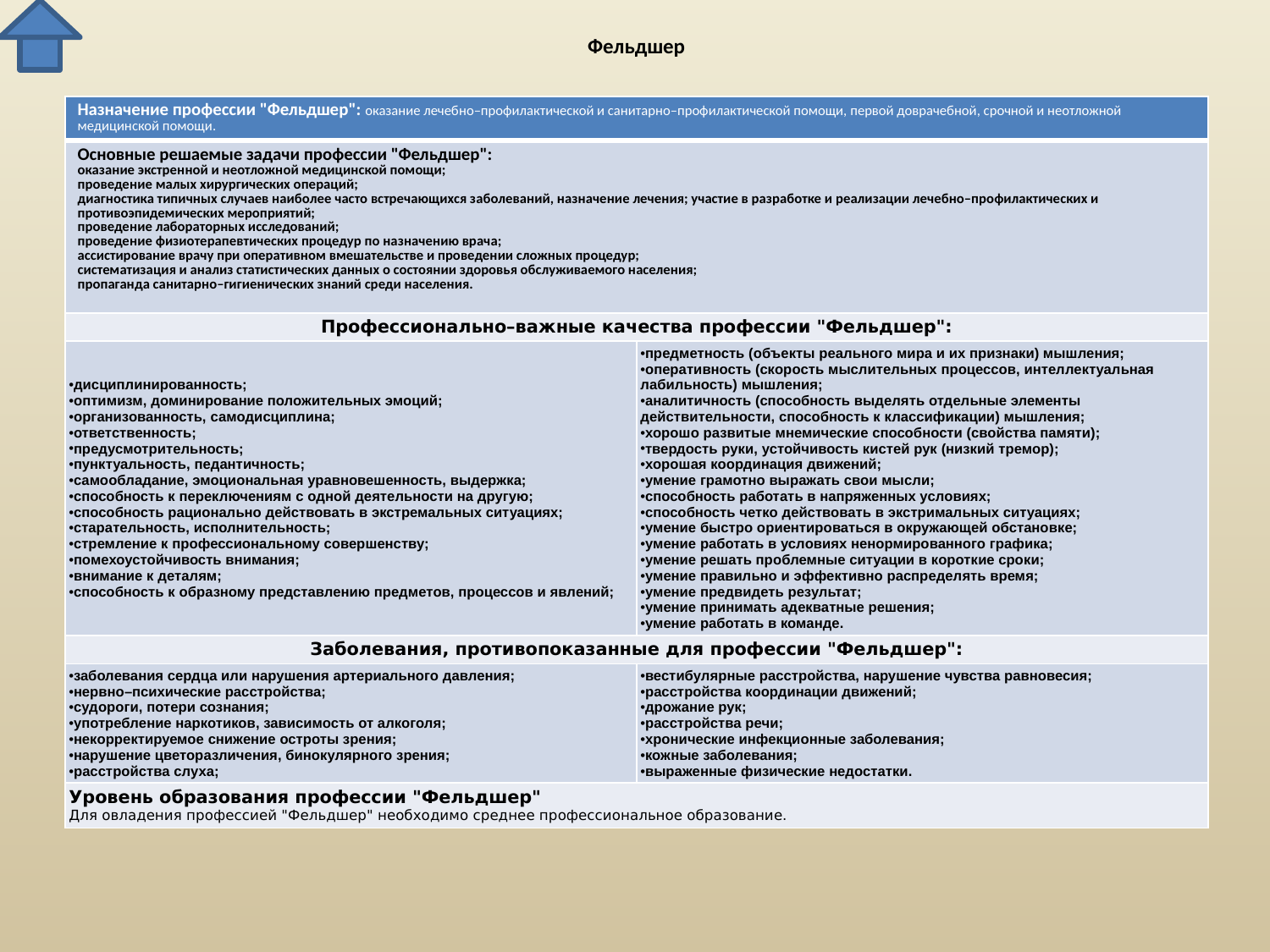

# Фельдшер
| Назначение профессии "Фельдшер": оказание лечебно–профилактической и санитарно–профилактической помощи, первой доврачебной, срочной и неотложной медицинской помощи. |  |
| --- | --- |
| Основные решаемые задачи профессии "Фельдшер": оказание экстренной и неотложной медицинской помощи; проведение малых хирургических операций; диагностика типичных случаев наиболее часто встречающихся заболеваний, назначение лечения; участие в разработке и реализации лечебно–профилактических и противоэпидемических мероприятий; проведение лабораторных исследований; проведение физиотерапевтических процедур по назначению врача; ассистирование врачу при оперативном вмешательстве и проведении сложных процедур; систематизация и анализ статистических данных о состоянии здоровья обслуживаемого населения; пропаганда санитарно–гигиенических знаний среди населения. |  |
| Профессионально–важные качества профессии "Фельдшер": |  |
| дисциплинированность; оптимизм, доминирование положительных эмоций; организованность, самодисциплина; ответственность; предусмотрительность; пунктуальность, педантичность; самообладание, эмоциональная уравновешенность, выдержка; способность к переключениям с одной деятельности на другую; способность рационально действовать в экстремальных ситуациях; старательность, исполнительность; стремление к профессиональному совершенству; помехоустойчивость внимания; внимание к деталям; способность к образному представлению предметов, процессов и явлений; | предметность (объекты реального мира и их признаки) мышления; оперативность (скорость мыслительных процессов, интеллектуальная лабильность) мышления; аналитичность (способность выделять отдельные элементы действительности, способность к классификации) мышления; хорошо развитые мнемические способности (свойства памяти); твердость руки, устойчивость кистей рук (низкий тремор); хорошая координация движений; умение грамотно выражать свои мысли; способность работать в напряженных условиях; способность четко действовать в экстримальных ситуациях; умение быстро ориентироваться в окружающей обстановке; умение работать в условиях ненормированного графика; умение решать проблемные ситуации в короткие сроки; умение правильно и эффективно распределять время; умение предвидеть результат; умение принимать адекватные решения; умение работать в команде. |
| Заболевания, противопоказанные для профессии "Фельдшер": |  |
| заболевания сердца или нарушения артериального давления; нервно–психические расстройства; судороги, потери сознания; употребление наркотиков, зависимость от алкоголя; некорректируемое снижение остроты зрения; нарушение цветоразличения, бинокулярного зрения; расстройства слуха; | вестибулярные расстройства, нарушение чувства равновесия; расстройства координации движений; дрожание рук; расстройства речи; хронические инфекционные заболевания; кожные заболевания; выраженные физические недостатки. |
| Уровень образования профессии "Фельдшер" Для овладения профессией "Фельдшер" необходимо среднее профессиональное образование. |  |